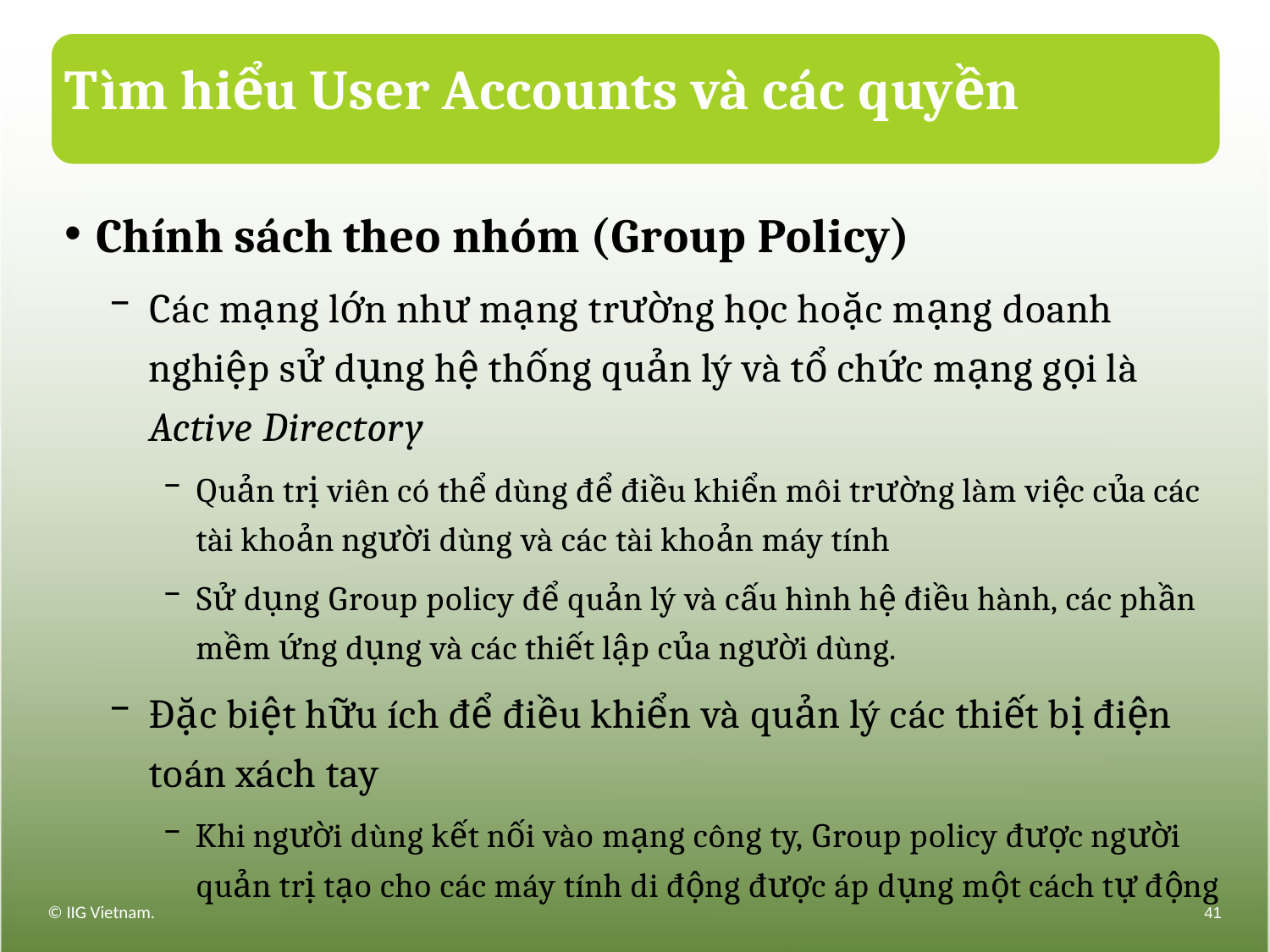

# Tìm hiểu User Accounts và các quyền
Chính sách theo nhóm (Group Policy)
Các mạng lớn như mạng trường học hoặc mạng doanh nghiệp sử dụng hệ thống quản lý và tổ chức mạng gọi là Active Directory
Quản trị viên có thể dùng để điều khiển môi trường làm việc của các tài khoản người dùng và các tài khoản máy tính
Sử dụng Group policy để quản lý và cấu hình hệ điều hành, các phần mềm ứng dụng và các thiết lập của người dùng.
Đặc biệt hữu ích để điều khiển và quản lý các thiết bị điện toán xách tay
Khi người dùng kết nối vào mạng công ty, Group policy được người quản trị tạo cho các máy tính di động được áp dụng một cách tự động
© IIG Vietnam.
41